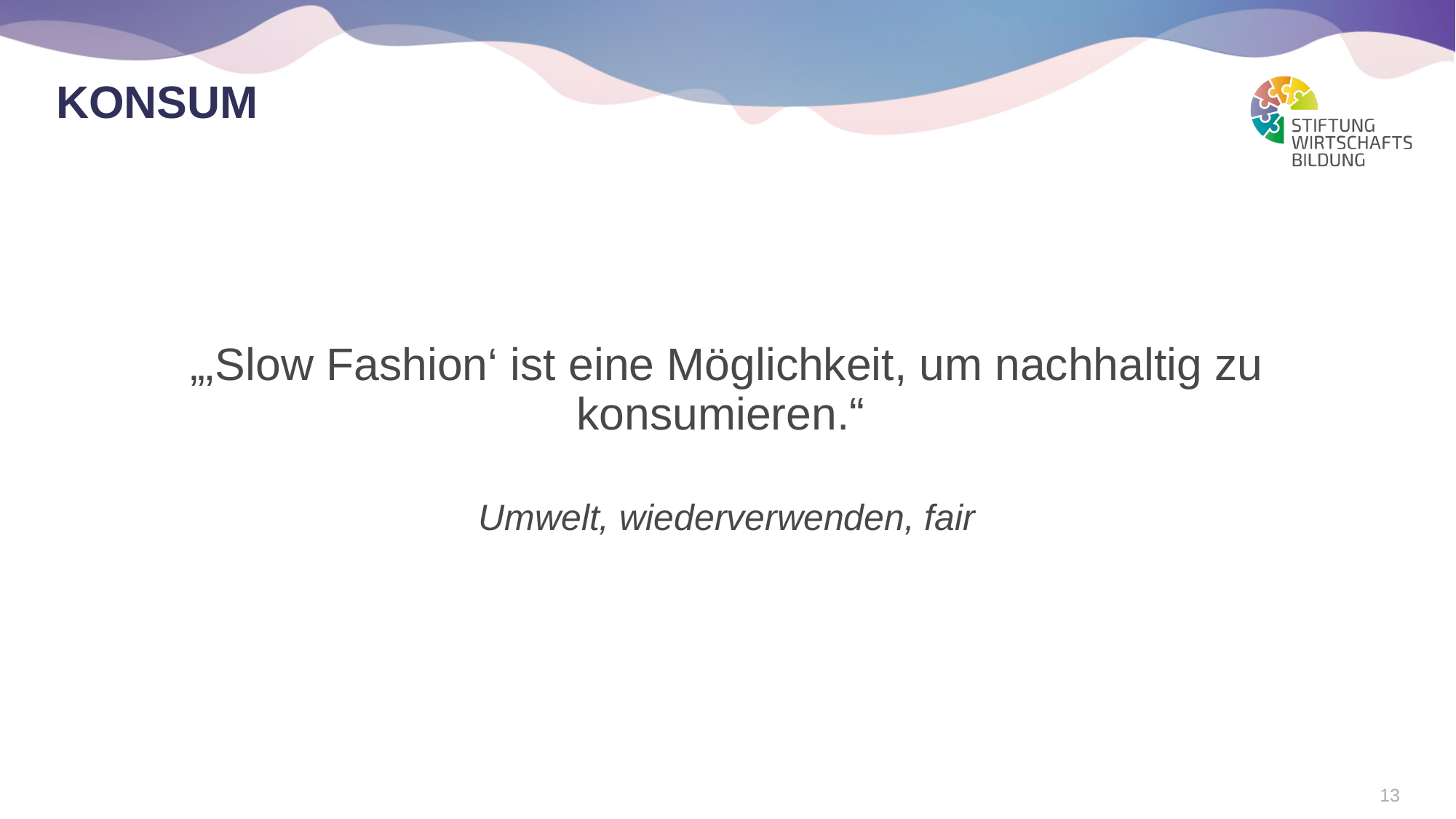

# Konsum

„‚Slow Fashion‘ ist eine Möglichkeit, um nachhaltig zu konsumieren.“

Umwelt, wiederverwenden, fair
13